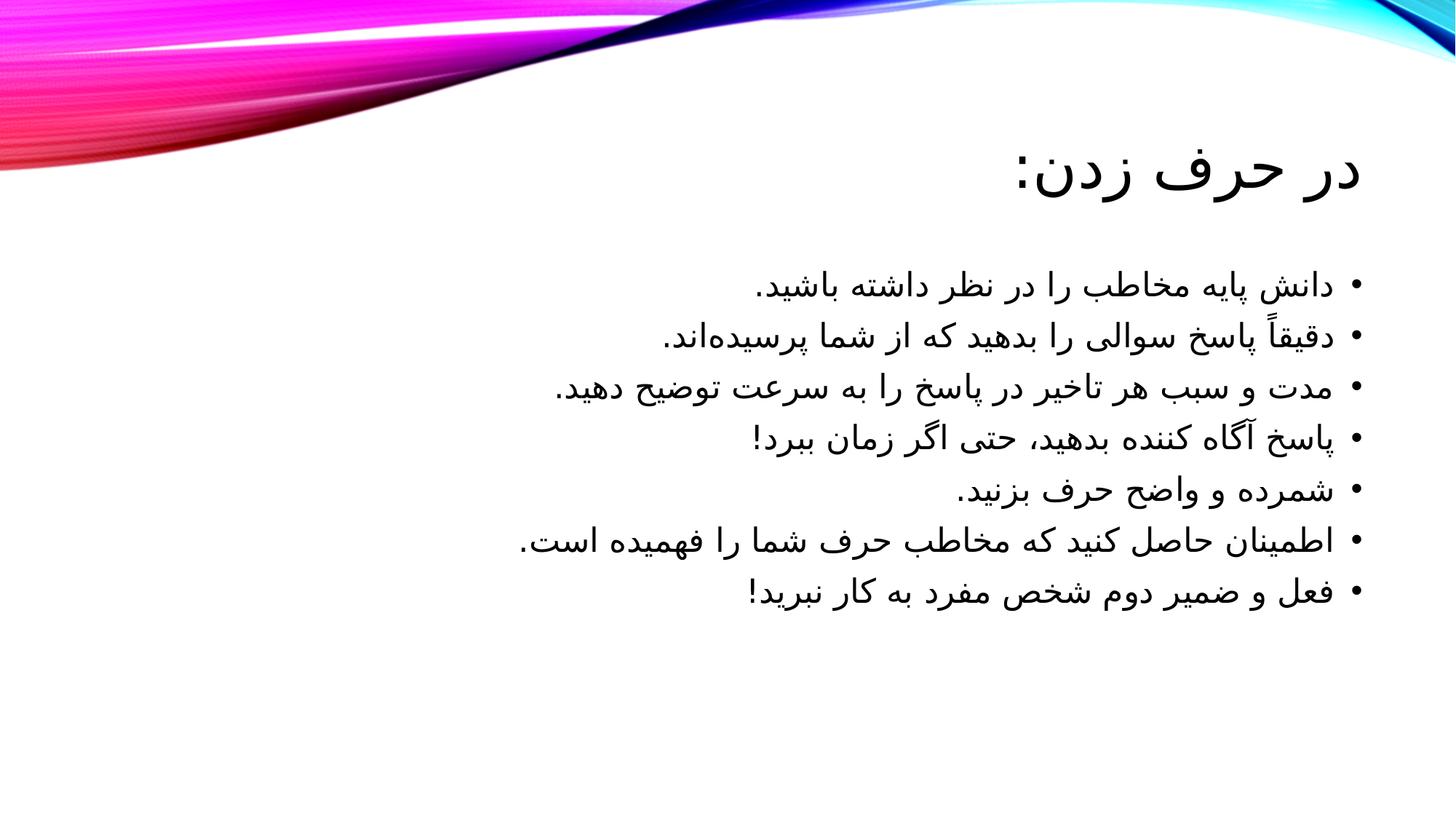

# در حرف زدن:
دانش پایه مخاطب را در نظر داشته باشید.
دقیقاً پاسخ سوالی را بدهید که از شما پرسیده‌اند.
مدت و سبب هر تاخیر در پاسخ را به سرعت توضیح دهید.
پاسخ آگاه کننده بدهید، حتی اگر زمان ببرد!
شمرده و واضح حرف بزنید.
اطمینان حاصل کنید که مخاطب حرف شما را فهمیده است.
فعل و ضمیر دوم شخص مفرد به کار نبرید!